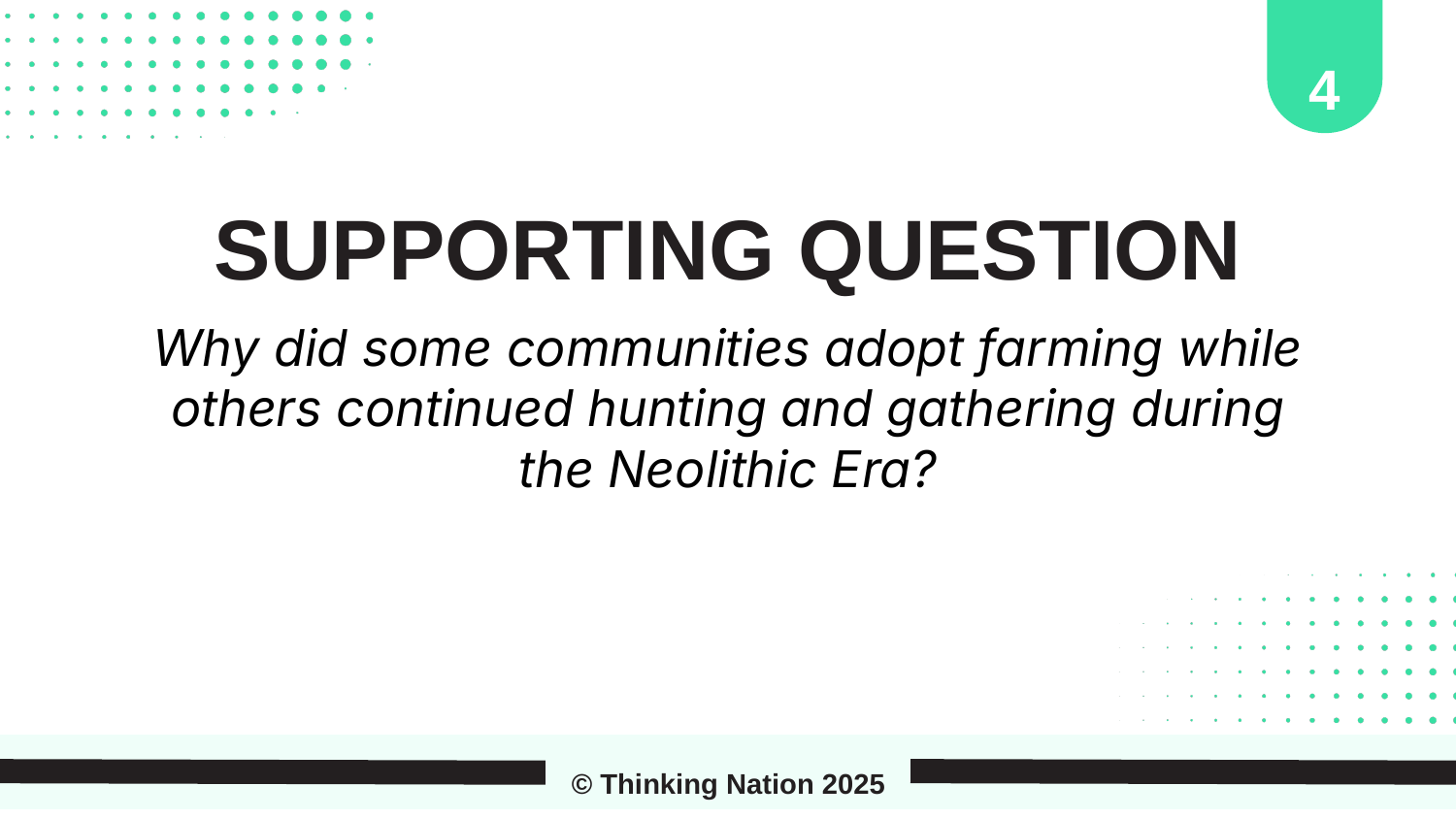

4
SUPPORTING QUESTION
Why did some communities adopt farming while others continued hunting and gathering during the Neolithic Era?

© Thinking Nation 2025